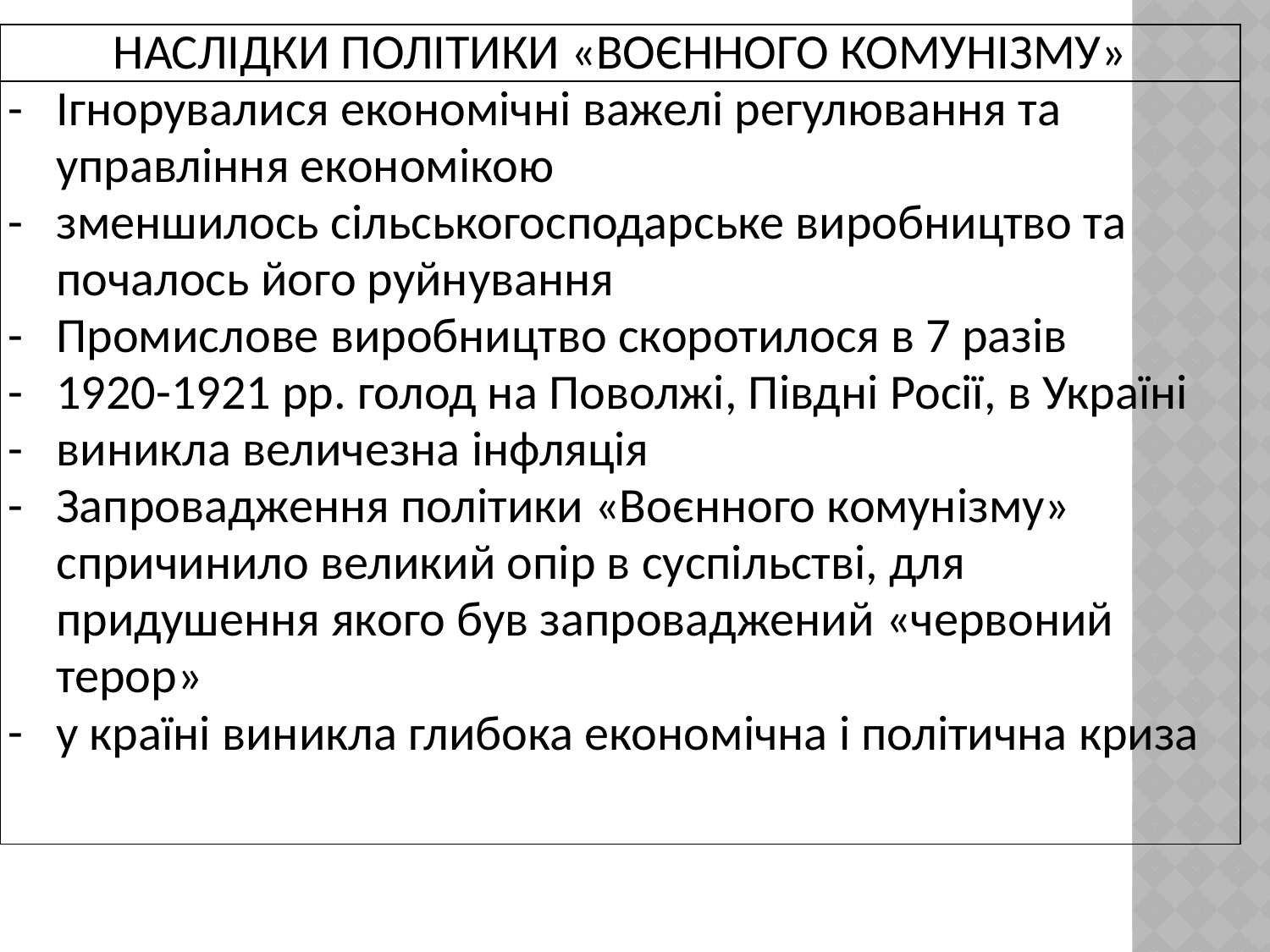

| НАСЛІДКИ ПОЛІТИКИ «ВОЄННОГО КОМУНІЗМУ» |
| --- |
| Ігнорувалися економічні важелі регулювання та управління економікою зменшилось сільськогосподарське виробництво та почалось його руйнування Промислове виробництво скоротилося в 7 разів 1920-1921 рр. голод на Поволжі, Півдні Росії, в Україні виникла величезна інфляція Запровадження політики «Воєнного комунізму» спричинило великий опір в суспільстві, для придушення якого був запроваджений «червоний терор» у країні виникла глибока економічна і політична криза |